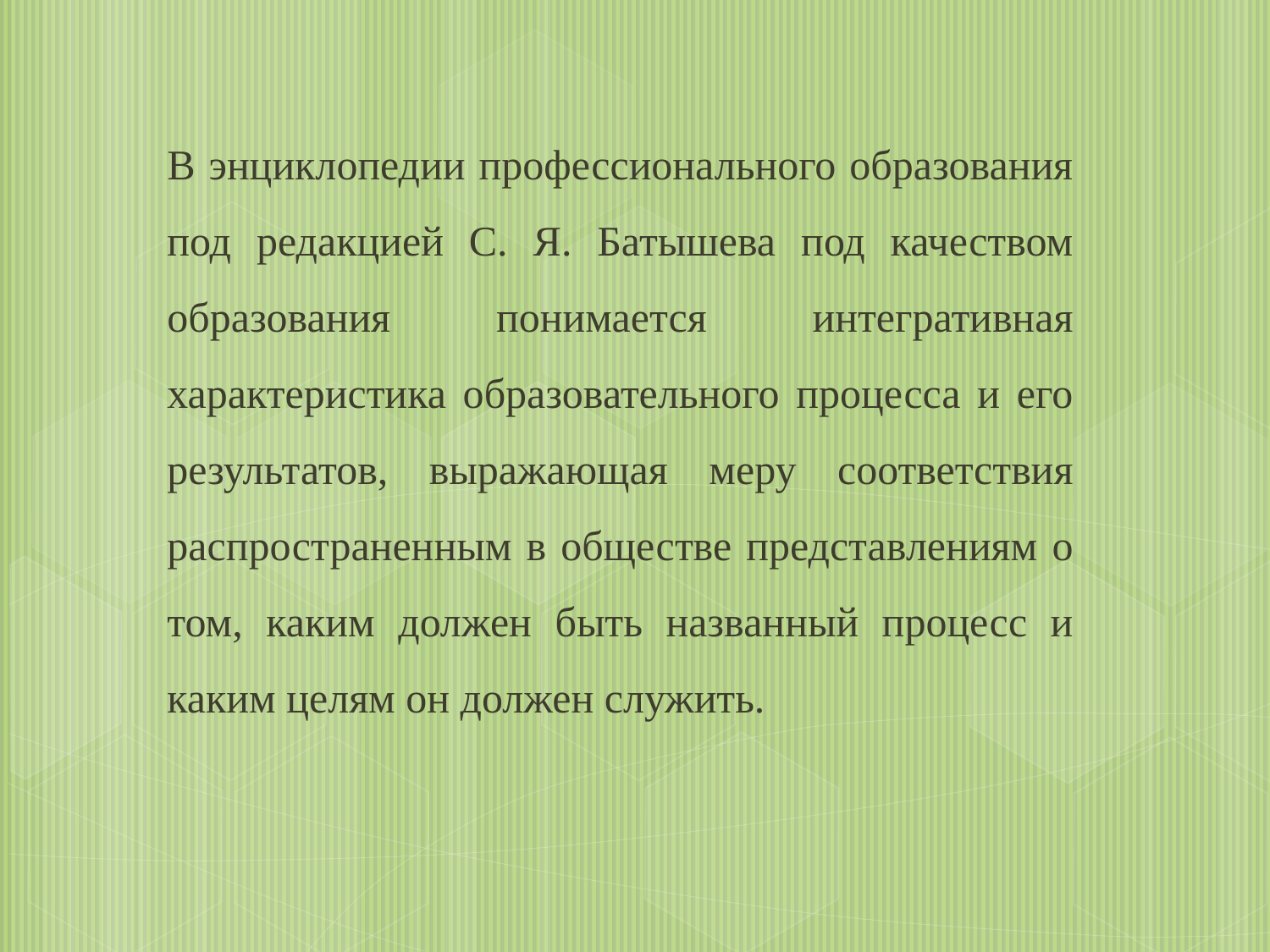

В энциклопедии профессионального образования под редакцией С. Я. Батышева под качеством образования понимается интегративная характеристика образовательного процесса и его результатов, выражающая меру соответствия распространенным в обществе представлениям о том, каким должен быть названный процесс и каким целям он должен служить.